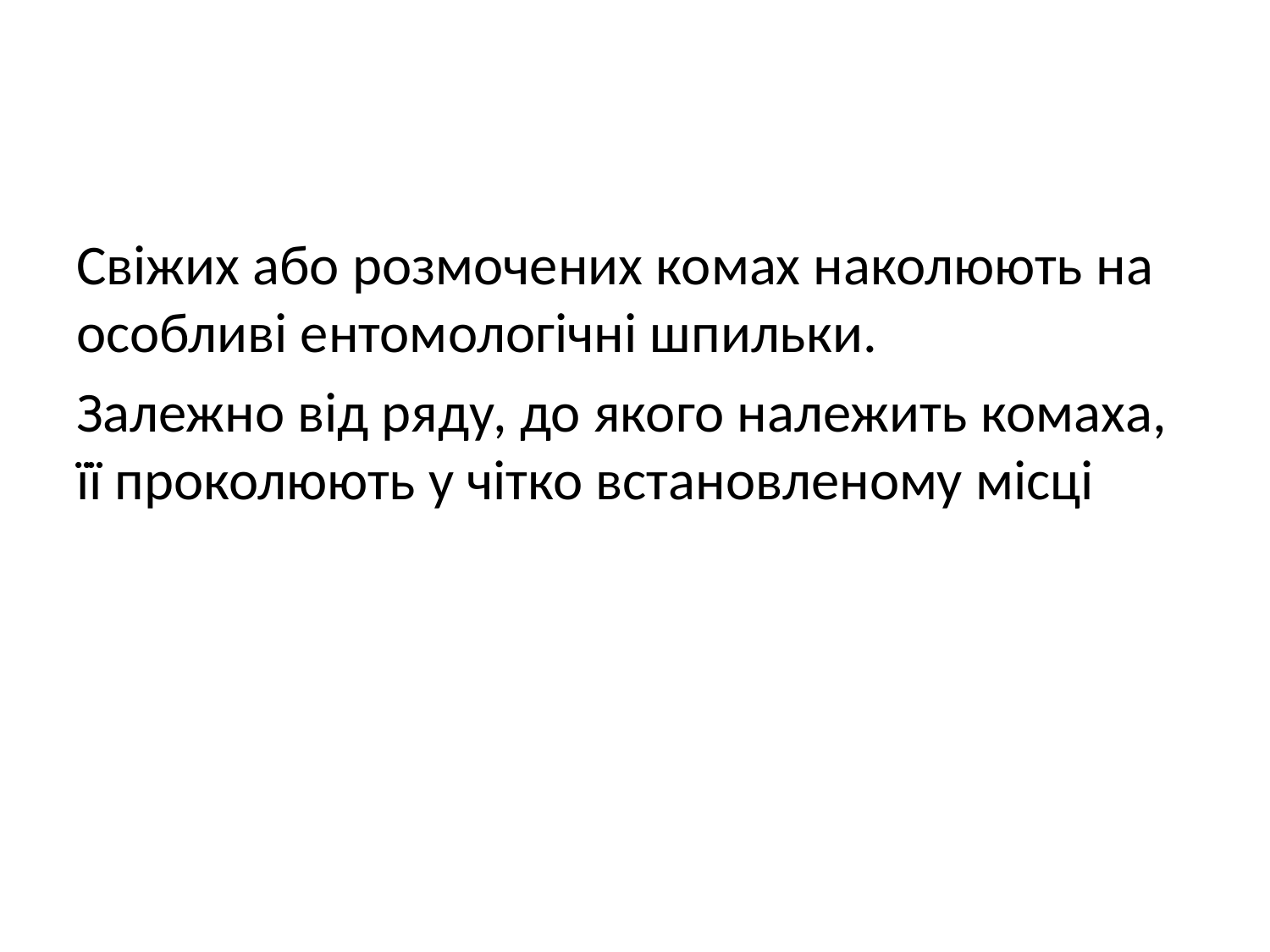

#
Свіжих або розмочених комах наколюють на особливі ентомологічні шпильки.
Залежно від ряду, до якого належить комаха, її проколюють у чітко встановленому місці